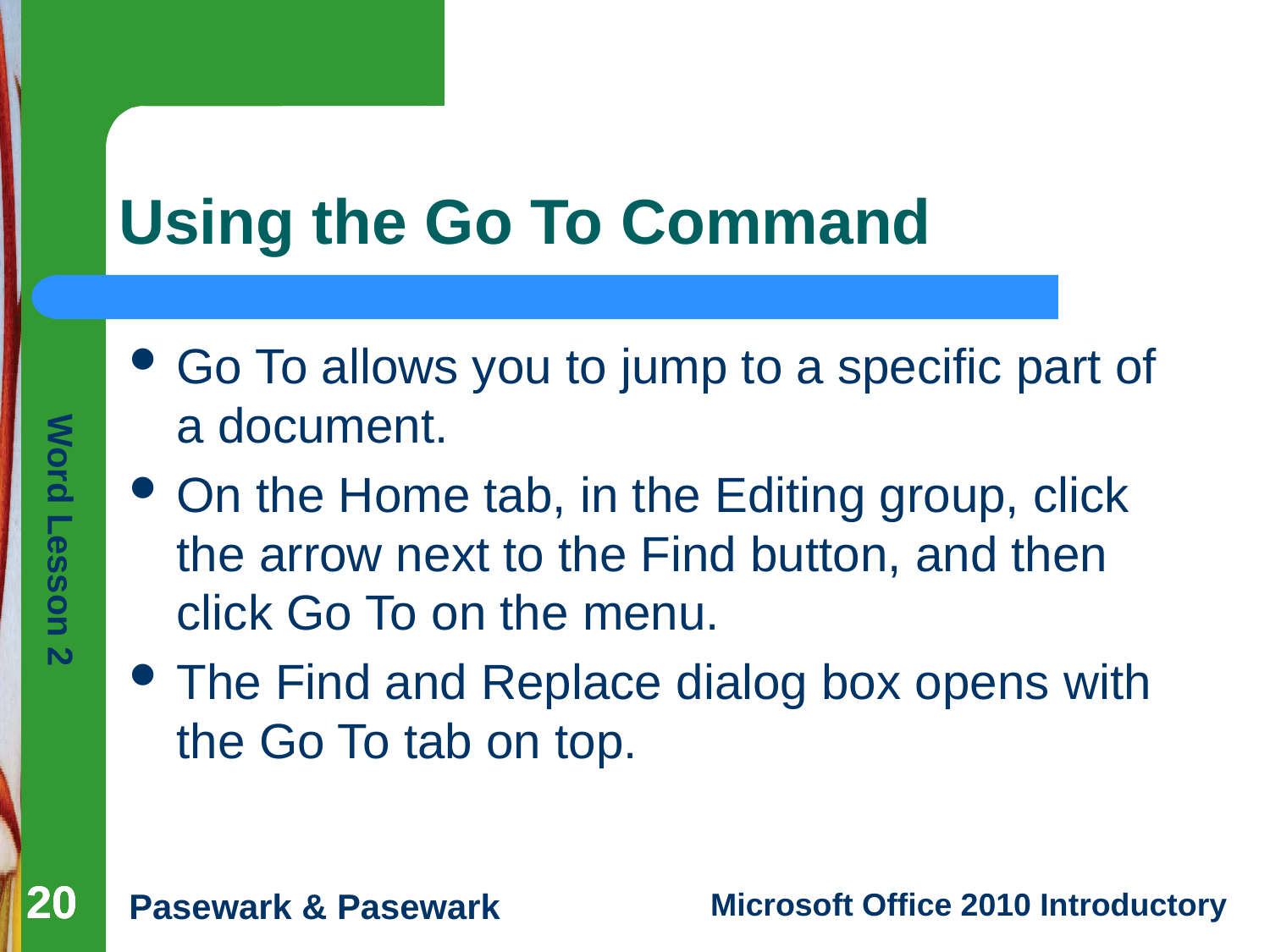

# Using the Go To Command
Go To allows you to jump to a specific part of a document.
On the Home tab, in the Editing group, click the arrow next to the Find button, and then click Go To on the menu.
The Find and Replace dialog box opens with the Go To tab on top.

20
20
20